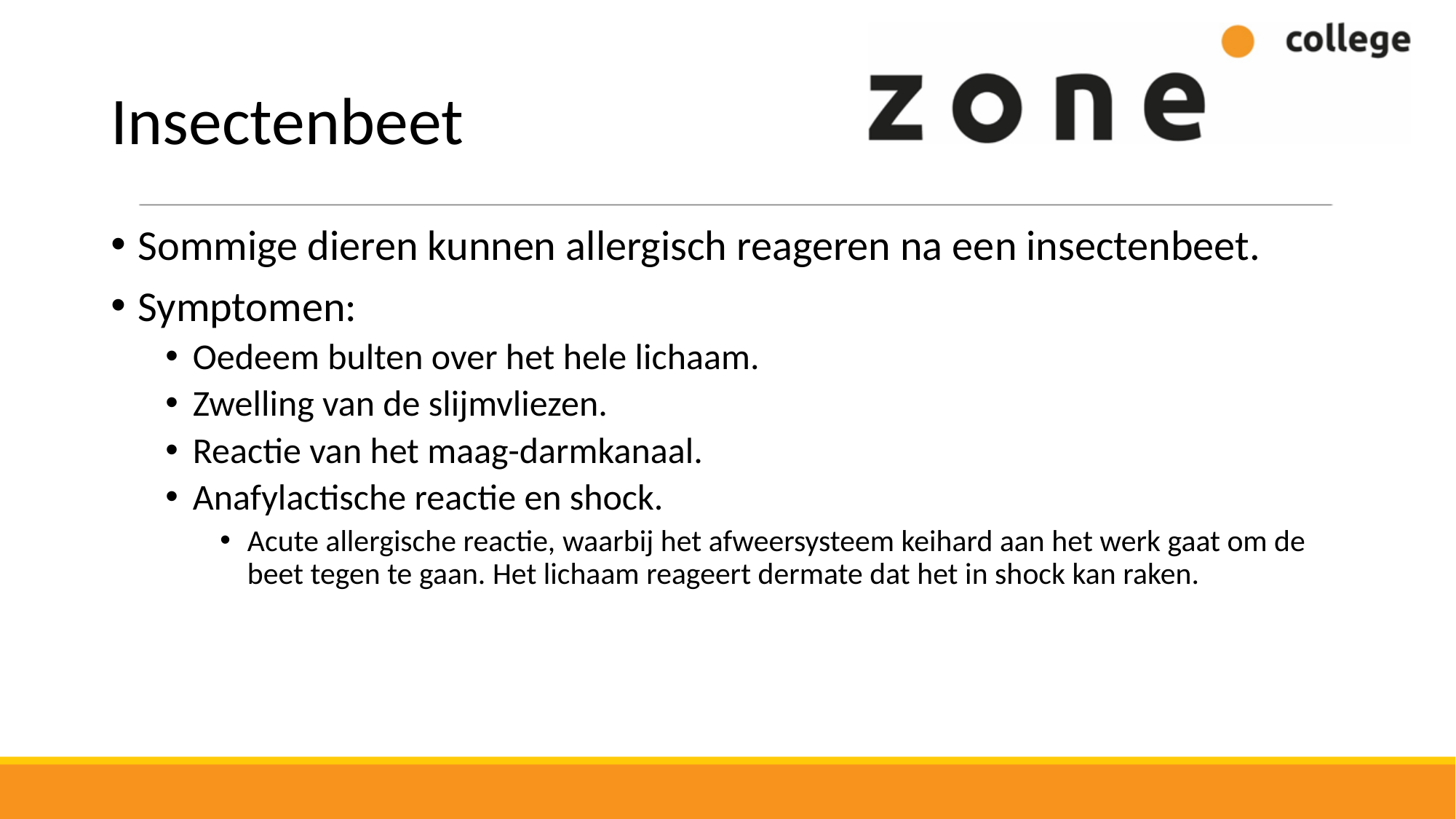

# Insectenbeet
Sommige dieren kunnen allergisch reageren na een insectenbeet.
Symptomen:
Oedeem bulten over het hele lichaam.
Zwelling van de slijmvliezen.
Reactie van het maag-darmkanaal.
Anafylactische reactie en shock.
Acute allergische reactie, waarbij het afweersysteem keihard aan het werk gaat om de beet tegen te gaan. Het lichaam reageert dermate dat het in shock kan raken.